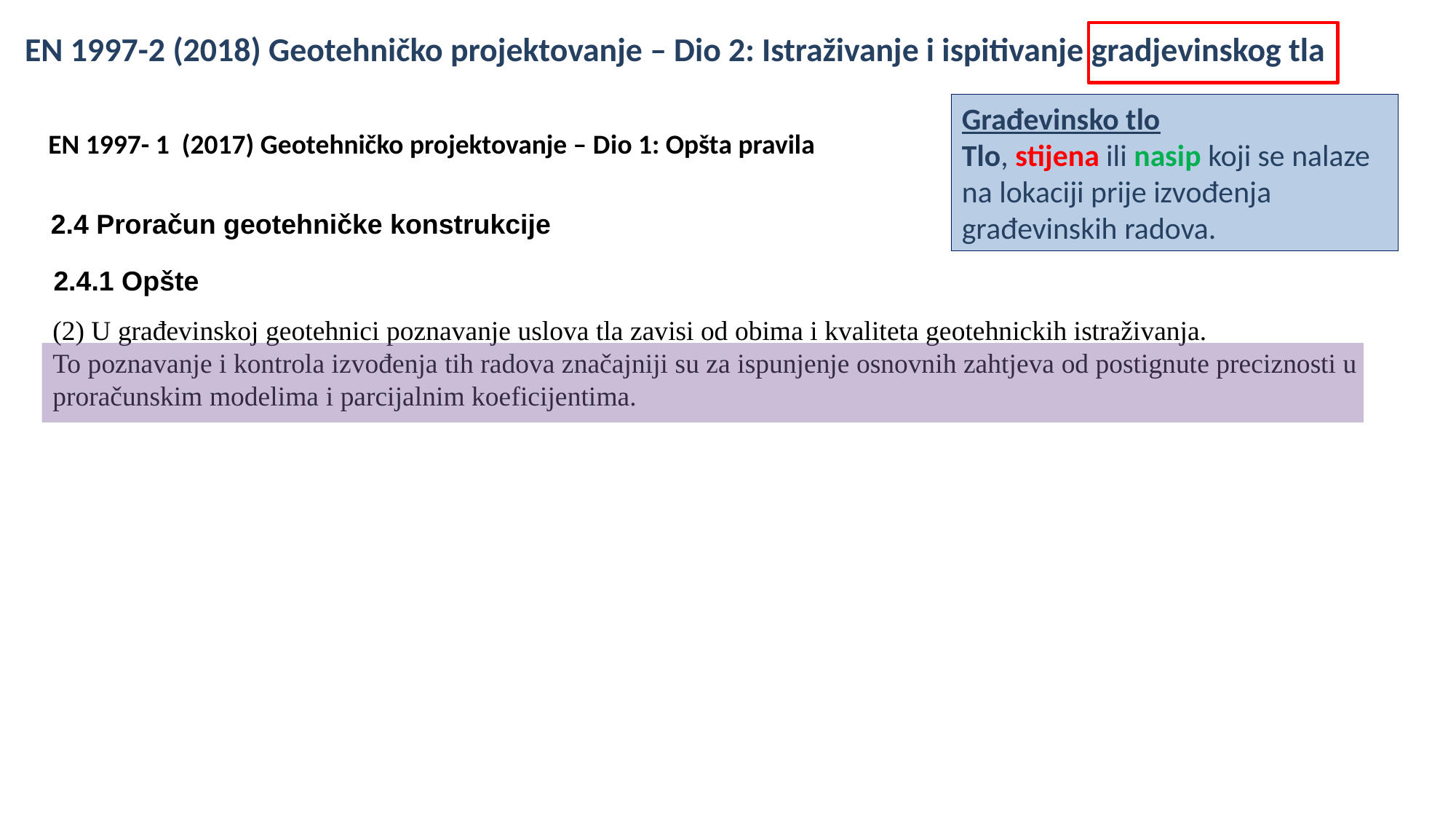

EN 1997-2 (2018) Geotehničko projektovanje – Dio 2: Istraživanje i ispitivanje gradjevinskog tla

Građevinsko tlo
Tlo, stijena ili nasip koji se nalaze na lokaciji prije izvođenja građevinskih radova.
EN 1997- 1  (2017) Geotehničko projektovanje – Dio 1: Opšta pravila
2.4 Proračun geotehničke konstrukcije
2.4.1 Opšte
(2) U građevinskoj geotehnici poznavanje uslova tla zavisi od obima i kvaliteta geotehnickih istraživanja.
To poznavanje i kontrola izvođenja tih radova značajniji su za ispunjenje osnovnih zahtjeva od postignute preciznosti u proračunskim modelima i parcijalnim koeficijentima.